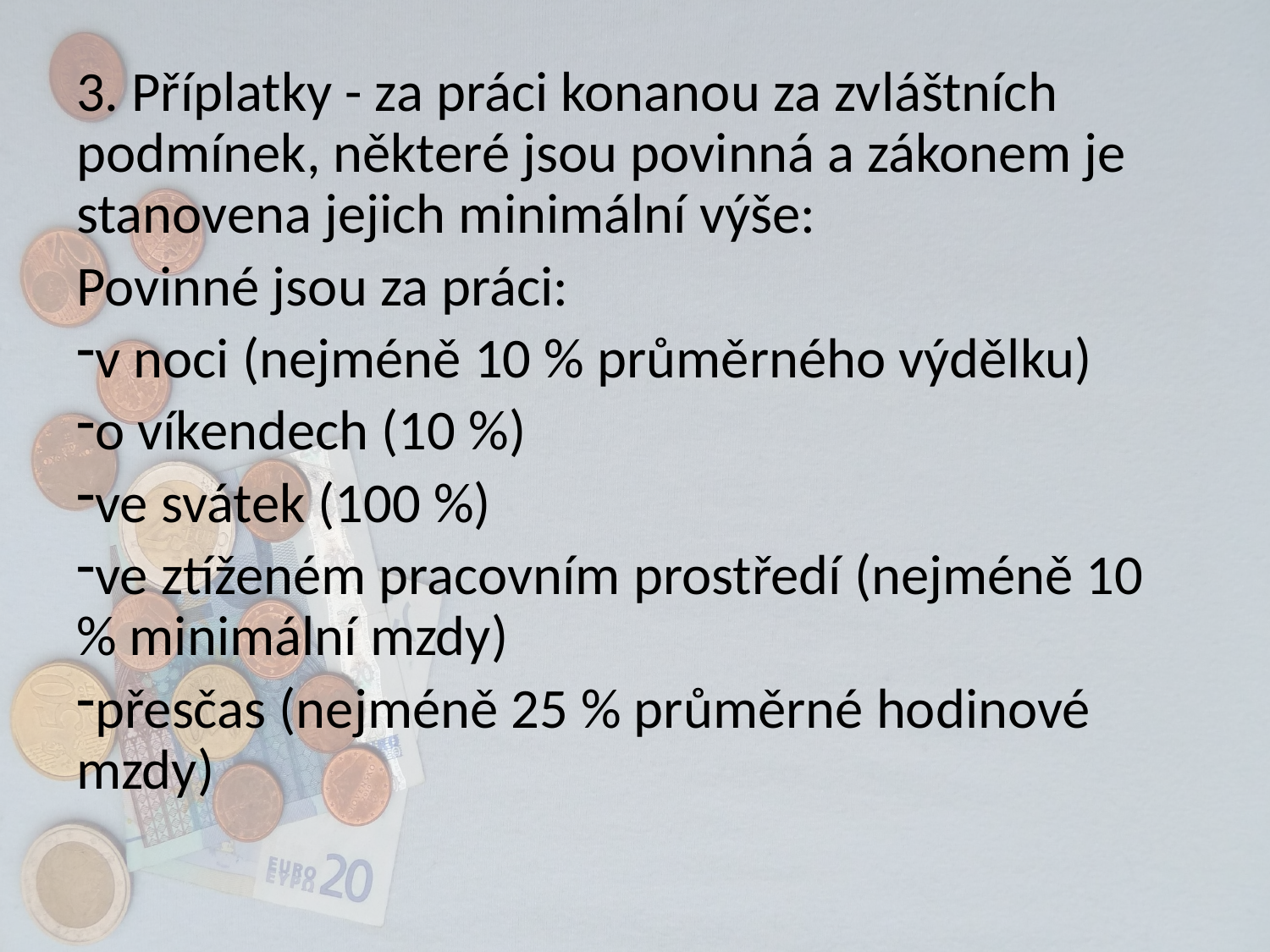

3. Příplatky - za práci konanou za zvláštních podmínek, některé jsou povinná a zákonem je stanovena jejich minimální výše:
Povinné jsou za práci:
v noci (nejméně 10 % průměrného výdělku)
o víkendech (10 %)
ve svátek (100 %)
ve ztíženém pracovním prostředí (nejméně 10 % minimální mzdy)
přesčas (nejméně 25 % průměrné hodinové mzdy)